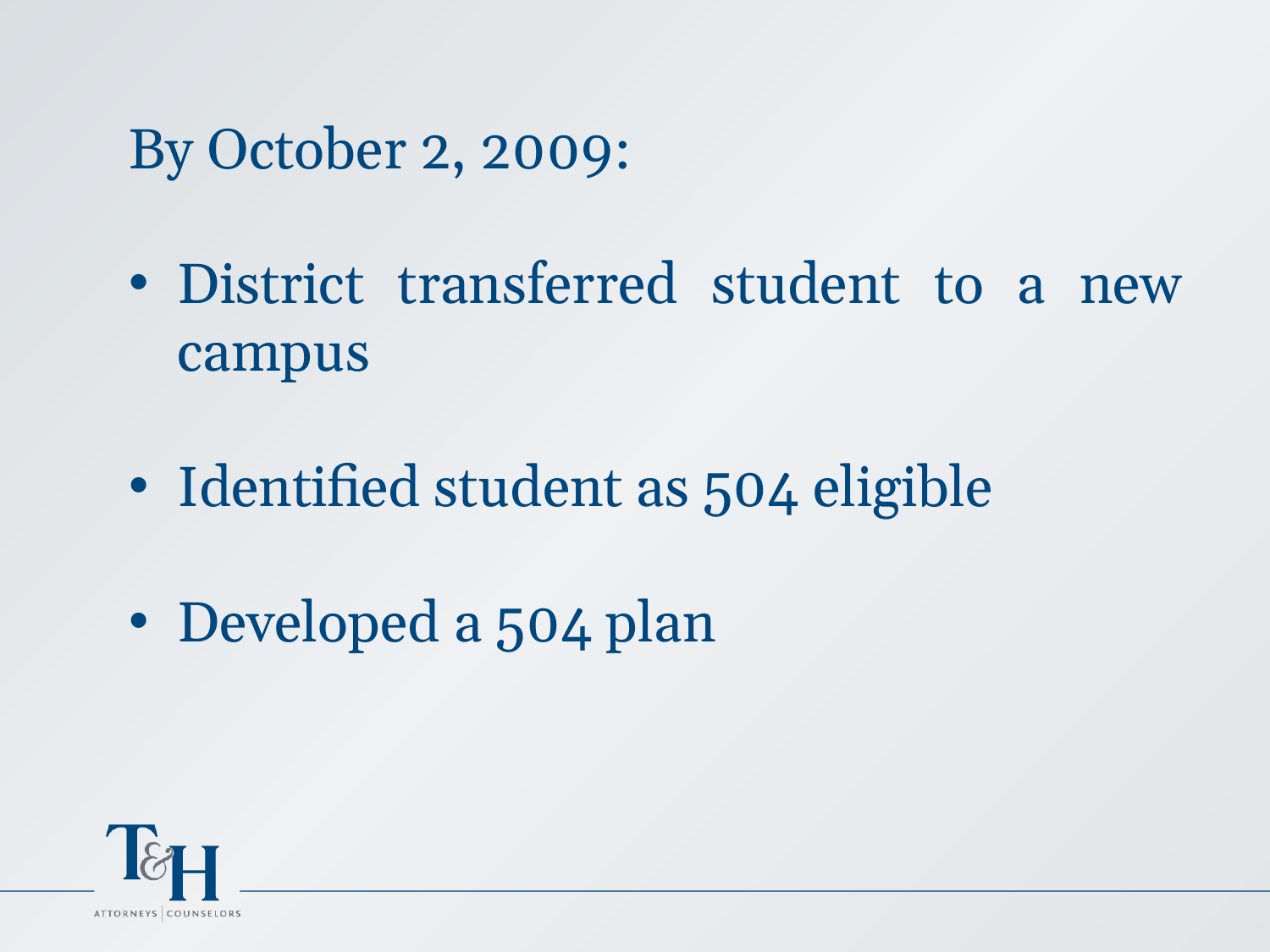

By October 2, 2009:

District transferred student to a new campus

Identified student as 504 eligible

Developed a 504 plan